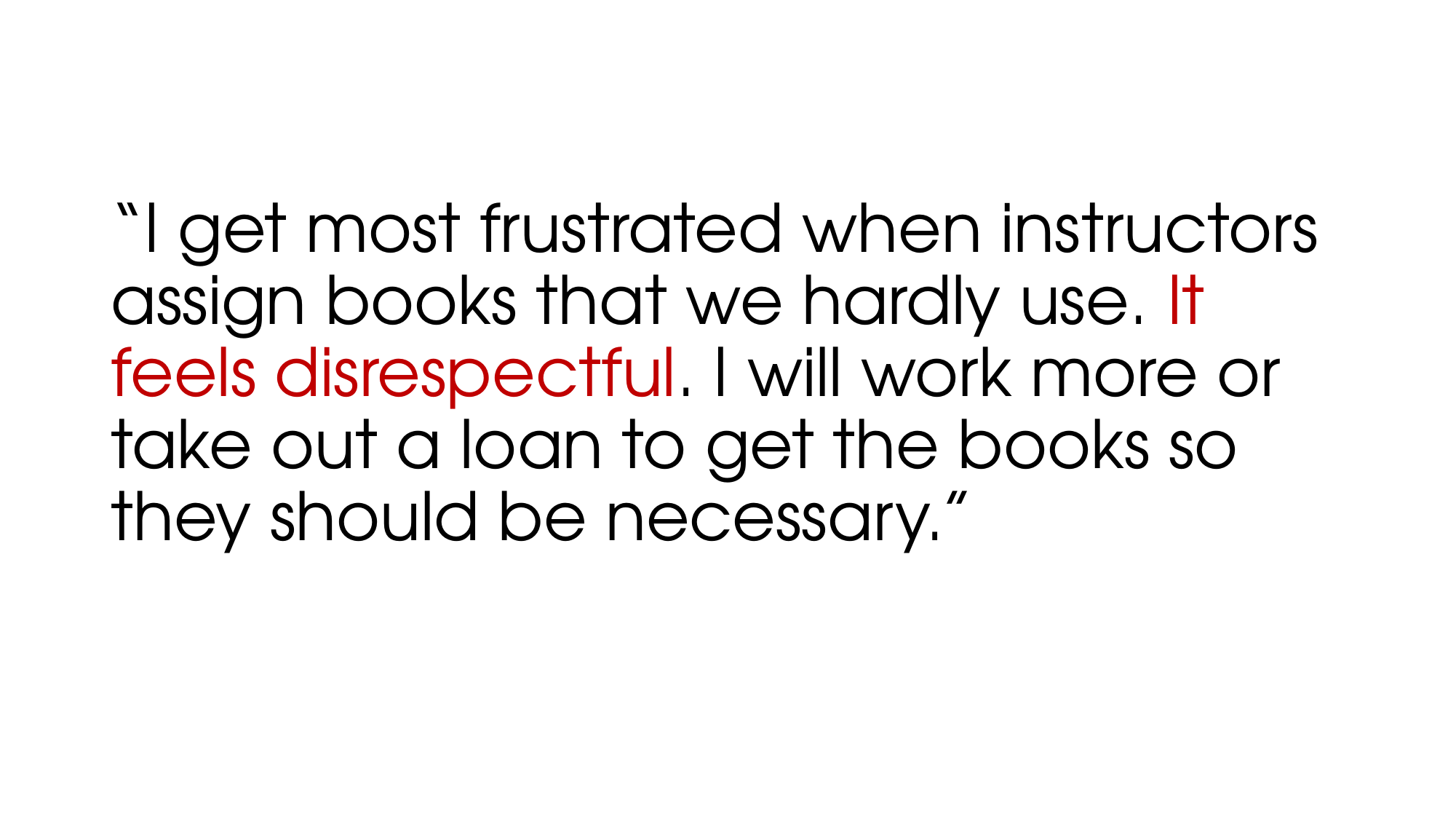

# “I get most frustrated when instructors assign books that we hardly use. It feels disrespectful. I will work more or take out a loan to get the books so they should be necessary.”